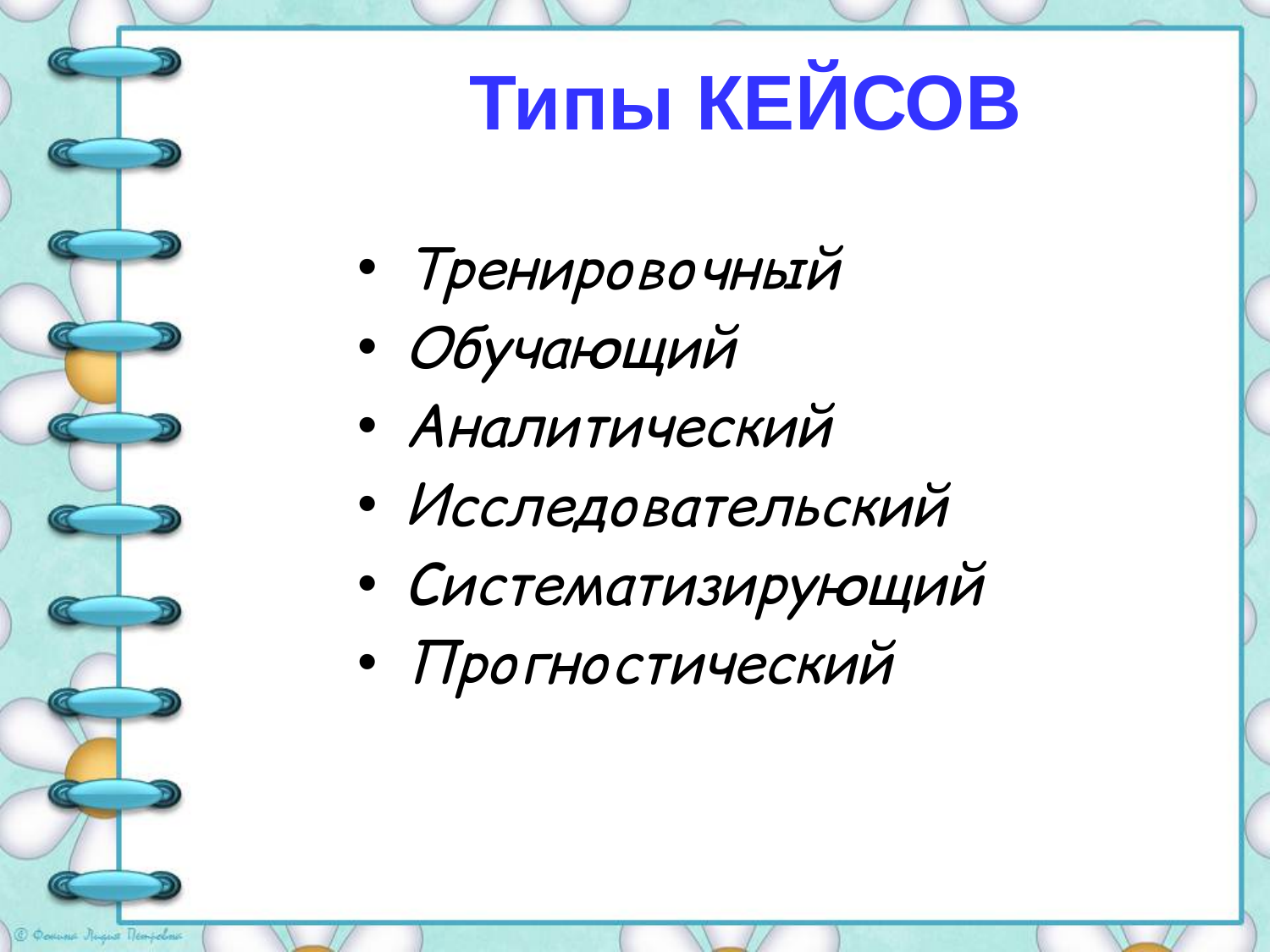

Типы КЕЙСОВ
Тренировочный
Обучающий
Аналитический
Исследовательский
Систематизирующий
Прогностический